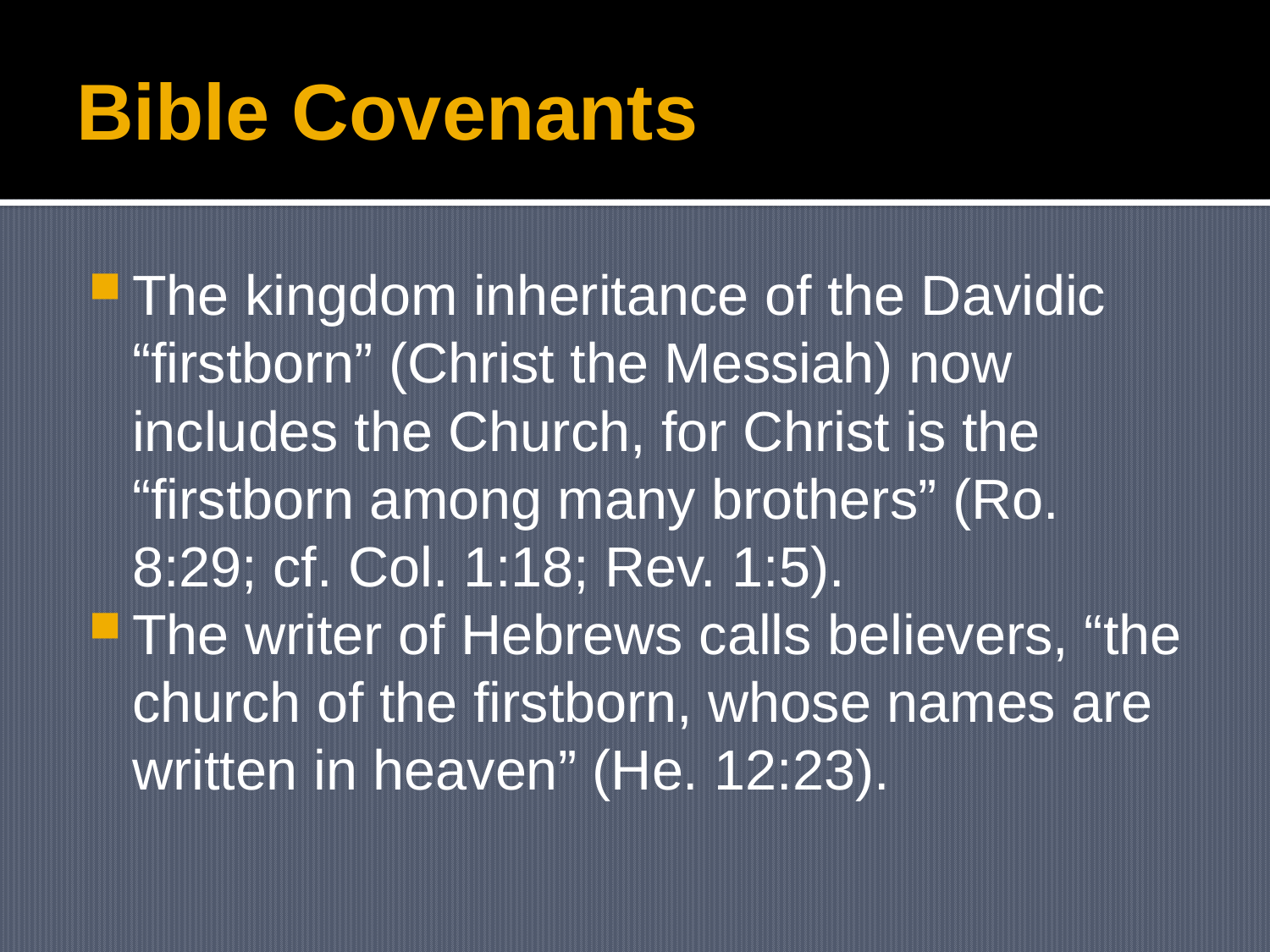

# Bible Covenants
The kingdom inheritance of the Davidic “firstborn” (Christ the Messiah) now includes the Church, for Christ is the “firstborn among many brothers” (Ro. 8:29; cf. Col. 1:18; Rev. 1:5).
The writer of Hebrews calls believers, “the church of the firstborn, whose names are written in heaven” (He. 12:23).